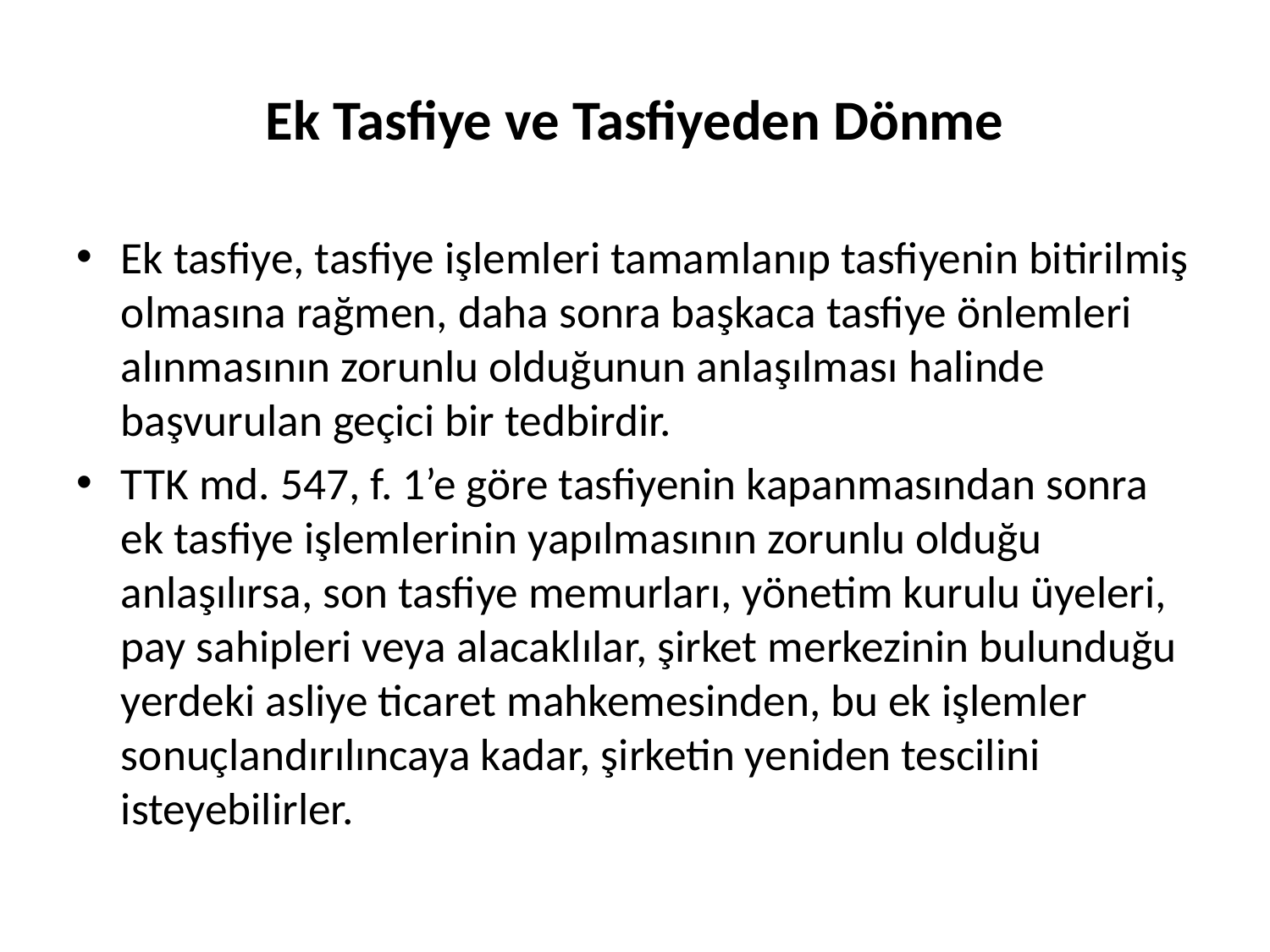

# Ek Tasfiye ve Tasfiyeden Dönme
Ek tasfiye, tasfiye işlemleri tamamlanıp tasfiyenin bitirilmiş olmasına rağmen, daha sonra başkaca tasfiye önlemleri alınmasının zorunlu olduğunun anlaşılması halinde başvurulan geçici bir tedbirdir.
TTK md. 547, f. 1’e göre tasfiyenin kapanmasından sonra ek tasfiye işlemlerinin yapılmasının zorunlu olduğu anlaşılırsa, son tasfiye memurları, yönetim kurulu üyeleri, pay sahipleri veya alacaklılar, şirket merkezinin bulunduğu yerdeki asliye ticaret mahkemesinden, bu ek işlemler sonuçlandırılıncaya kadar, şirketin yeniden tescilini isteyebilirler.